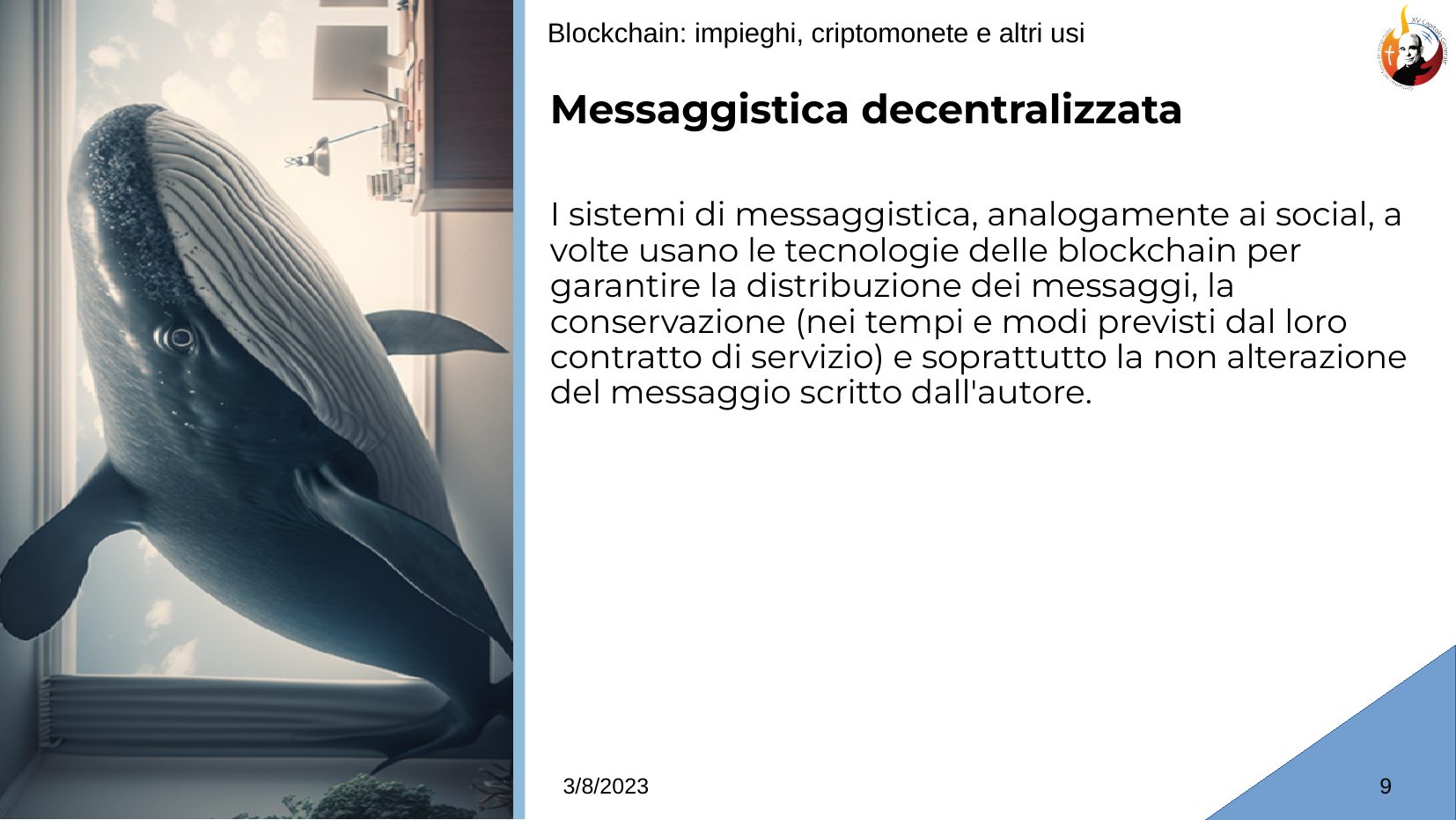

Blockchain: impieghi, criptomonete e altri usi
# Messaggistica decentralizzata
I sistemi di messaggistica, analogamente ai social, a volte usano le tecnologie delle blockchain per garantire la distribuzione dei messaggi, la conservazione (nei tempi e modi previsti dal loro contratto di servizio) e soprattutto la non alterazione del messaggio scritto dall'autore.